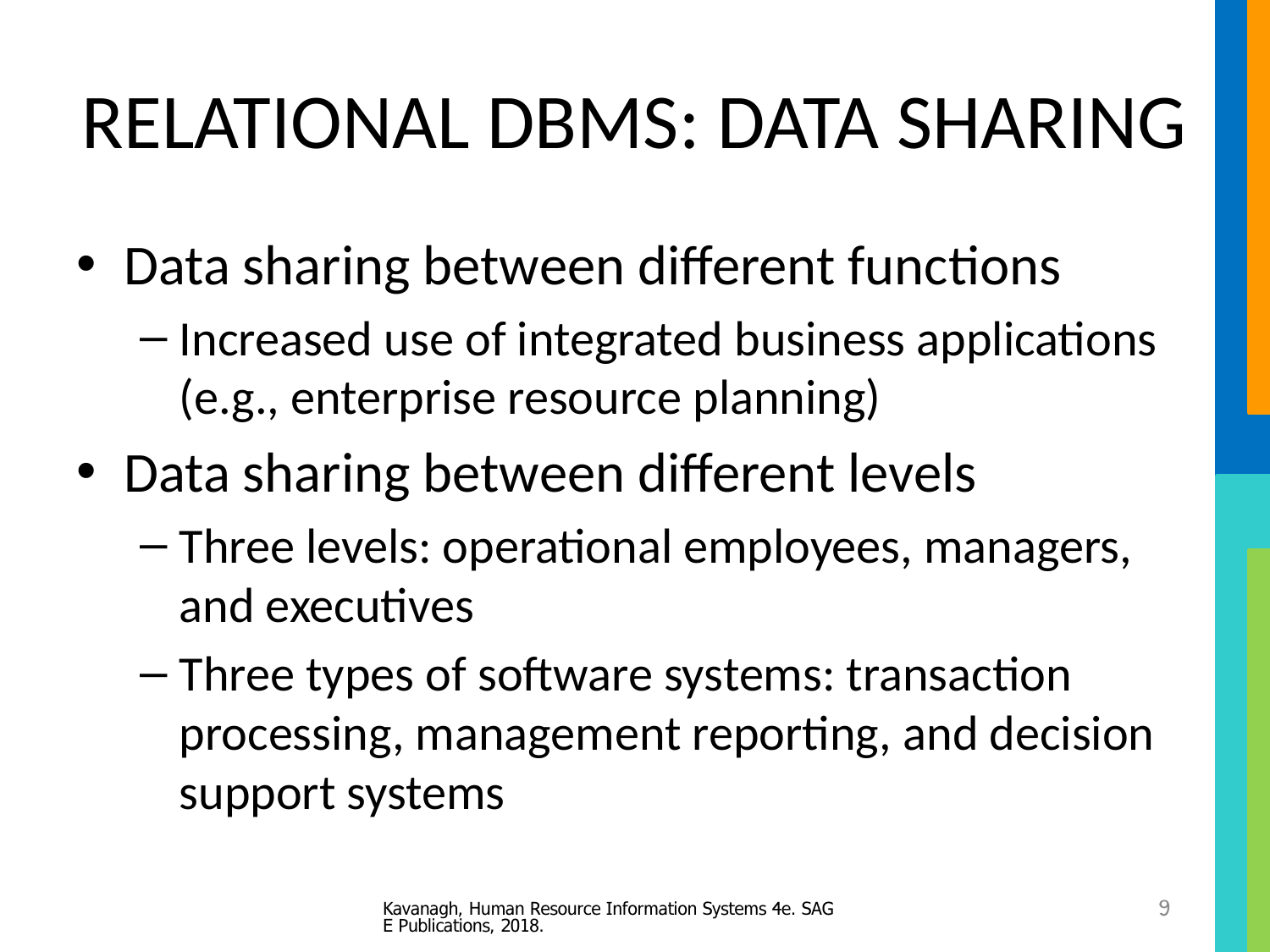

# RELATIONAL DBMS: DATA SHARING
Data sharing between different functions
Increased use of integrated business applications (e.g., enterprise resource planning)
Data sharing between different levels
Three levels: operational employees, managers, and executives
Three types of software systems: transaction processing, management reporting, and decision support systems

Kavanagh, Human Resource Information Systems 4e. SAGE Publications, 2018.
9